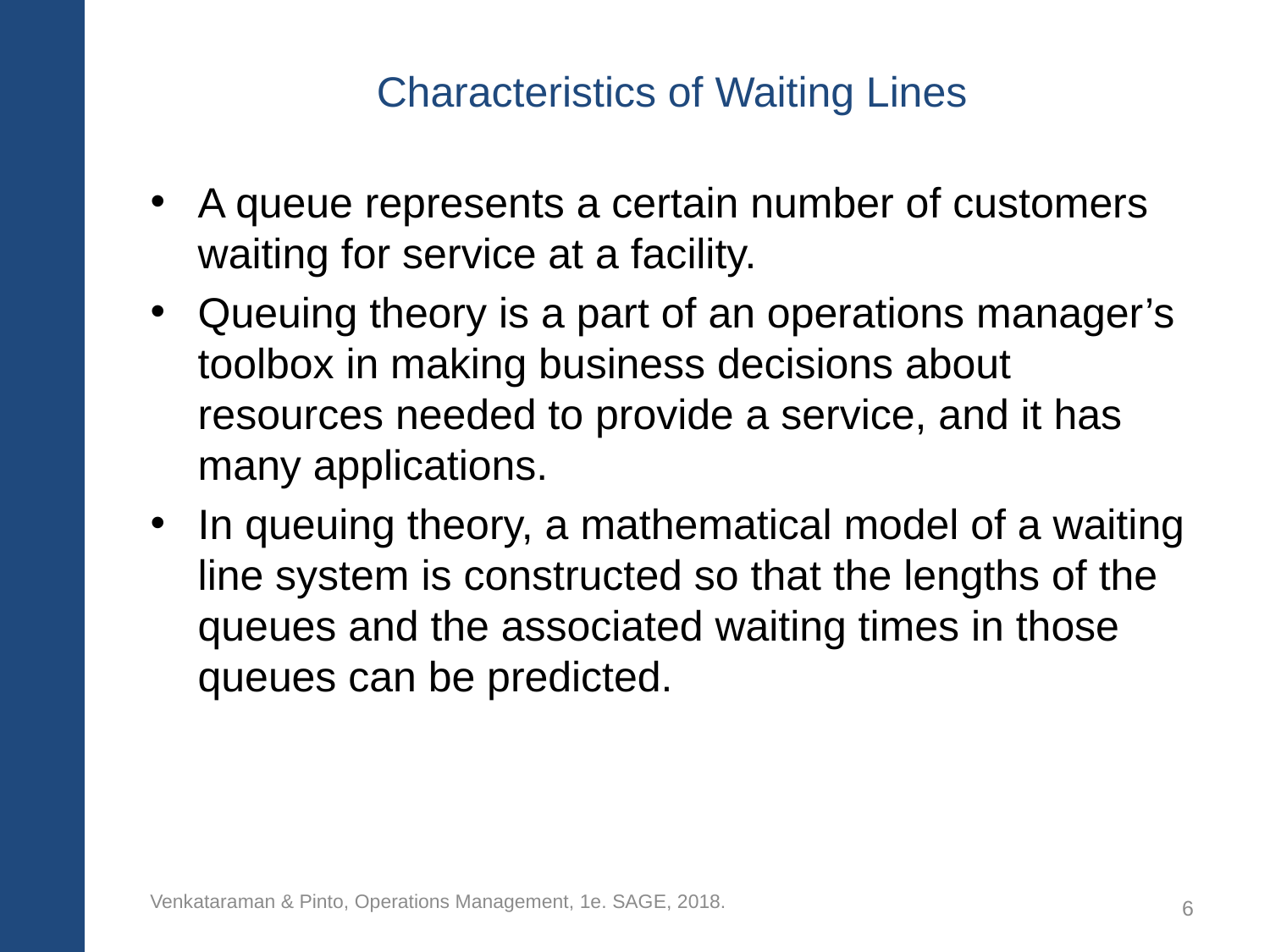

# Characteristics of Waiting Lines
A queue represents a certain number of customers waiting for service at a facility.
Queuing theory is a part of an operations manager’s toolbox in making business decisions about resources needed to provide a service, and it has many applications.
In queuing theory, a mathematical model of a waiting line system is constructed so that the lengths of the queues and the associated waiting times in those queues can be predicted.
Venkataraman & Pinto, Operations Management, 1e. SAGE, 2018.
6